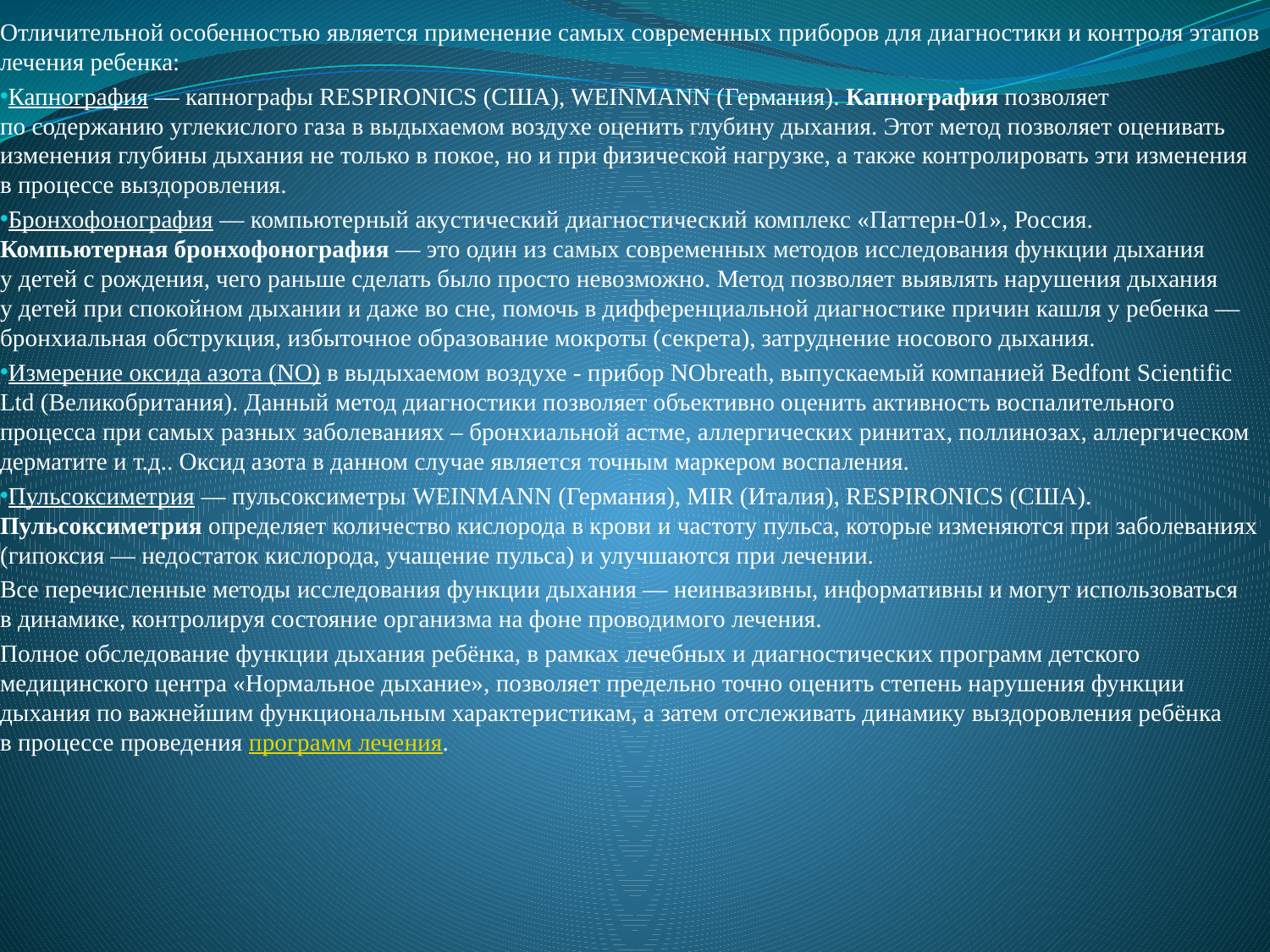

Отличительной особенностью является применение самых современных приборов для диагностики и контроля этапов лечения ребенка:
Капнография — капнографы RESPIRONICS (США), WEINMANN (Германия). Капнография позволяет по содержанию углекислого газа в выдыхаемом воздухе оценить глубину дыхания. Этот метод позволяет оценивать изменения глубины дыхания не только в покое, но и при физической нагрузке, а также контролировать эти изменения в процессе выздоровления.
Бронхофонография — компьютерный акустический диагностический комплекс «Паттерн-01», Россия. Компьютерная бронхофонография — это один из самых современных методов исследования функции дыхания у детей с рождения, чего раньше сделать было просто невозможно. Метод позволяет выявлять нарушения дыхания у детей при спокойном дыхании и даже во сне, помочь в дифференциальной диагностике причин кашля у ребенка — бронхиальная обструкция, избыточное образование мокроты (секрета), затруднение носового дыхания.
Измерение оксида азота (NO) в выдыхаемом воздухе - прибор NObreath, выпускаемый компанией Bedfont Scientific Ltd (Великобритания). Данный метод диагностики позволяет объективно оценить активность воспалительного процесса при самых разных заболеваниях – бронхиальной астме, аллергических ринитах, поллинозах, аллергическом дерматите и т.д.. Оксид азота в данном случае является точным маркером воспаления.
Пульсоксиметрия — пульсоксиметры WEINMANN (Германия), MIR (Италия), RESPIRONICS (США). Пульсоксиметрия определяет количество кислорода в крови и частоту пульса, которые изменяются при заболеваниях (гипоксия — недостаток кислорода, учащение пульса) и улучшаются при лечении.
Все перечисленные методы исследования функции дыхания — неинвазивны, информативны и могут использоваться в динамике, контролируя состояние организма на фоне проводимого лечения.
Полное обследование функции дыхания ребёнка, в рамках лечебных и диагностических программ детского медицинского центра «Нормальное дыхание», позволяет предельно точно оценить степень нарушения функции дыхания по важнейшим функциональным характеристикам, а затем отслеживать динамику выздоровления ребёнка в процессе проведения программ лечения.